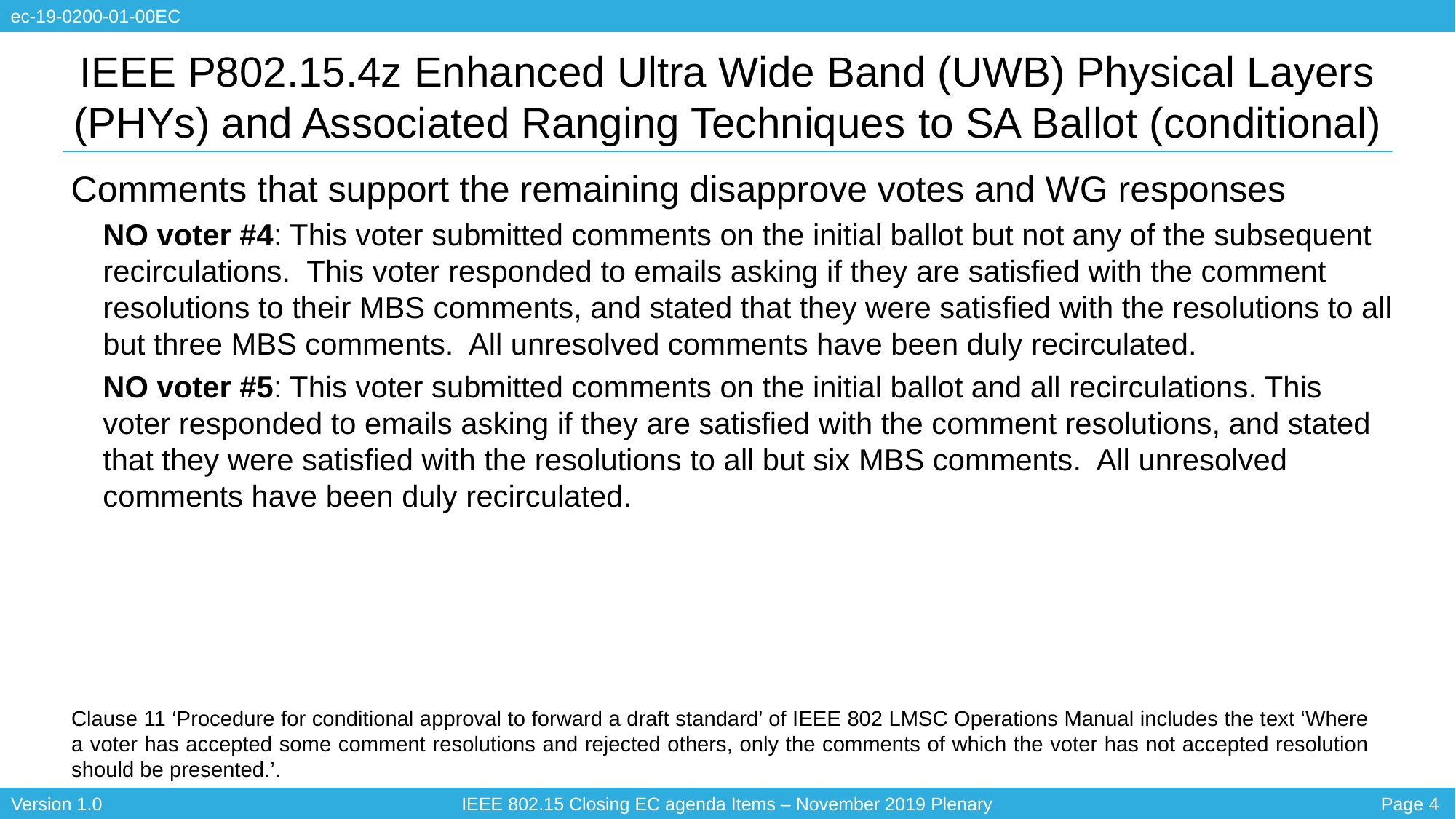

# IEEE P802.15.4z Enhanced Ultra Wide Band (UWB) Physical Layers (PHYs) and Associated Ranging Techniques to SA Ballot (conditional)
Comments that support the remaining disapprove votes and WG responses
NO voter #4: This voter submitted comments on the initial ballot but not any of the subsequent recirculations.  This voter responded to emails asking if they are satisfied with the comment resolutions to their MBS comments, and stated that they were satisfied with the resolutions to all but three MBS comments.  All unresolved comments have been duly recirculated.
NO voter #5: This voter submitted comments on the initial ballot and all recirculations. This voter responded to emails asking if they are satisfied with the comment resolutions, and stated that they were satisfied with the resolutions to all but six MBS comments.  All unresolved comments have been duly recirculated.

Clause 11 ‘Procedure for conditional approval to forward a draft standard’ of IEEE 802 LMSC Operations Manual includes the text ‘Where a voter has accepted some comment resolutions and rejected others, only the comments of which the voter has not accepted resolution should be presented.’.